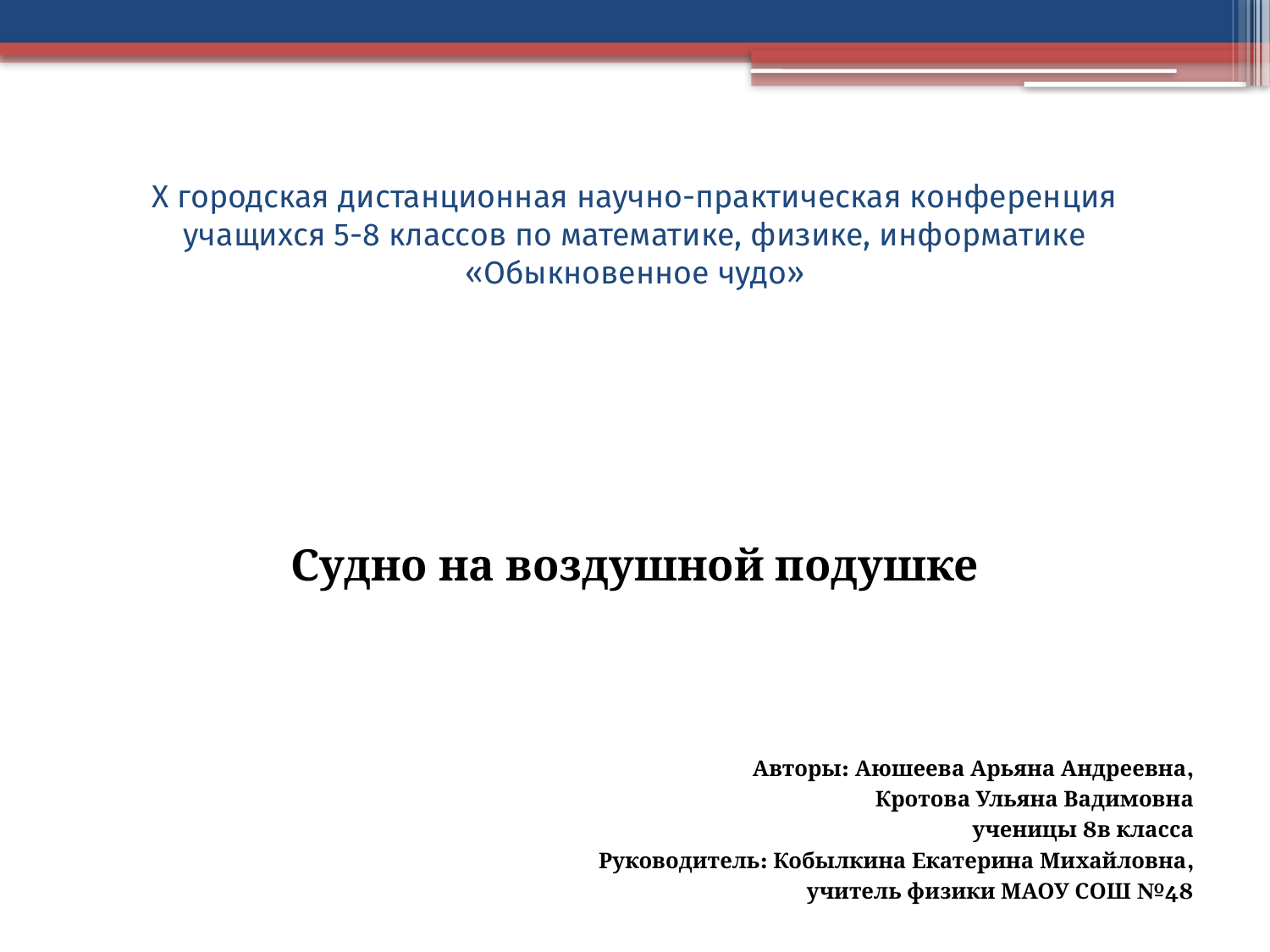

# X городская дистанционная научно-практическая конференция учащихся 5-8 классов по математике, физике, информатике «Обыкновенное чудо»

Судно на воздушной подушке

Авторы: Аюшеева Арьяна Андреевна,
 Кротова Ульяна Вадимовна
ученицы 8в класса
Руководитель: Кобылкина Екатерина Михайловна,
учитель физики МАОУ СОШ №48